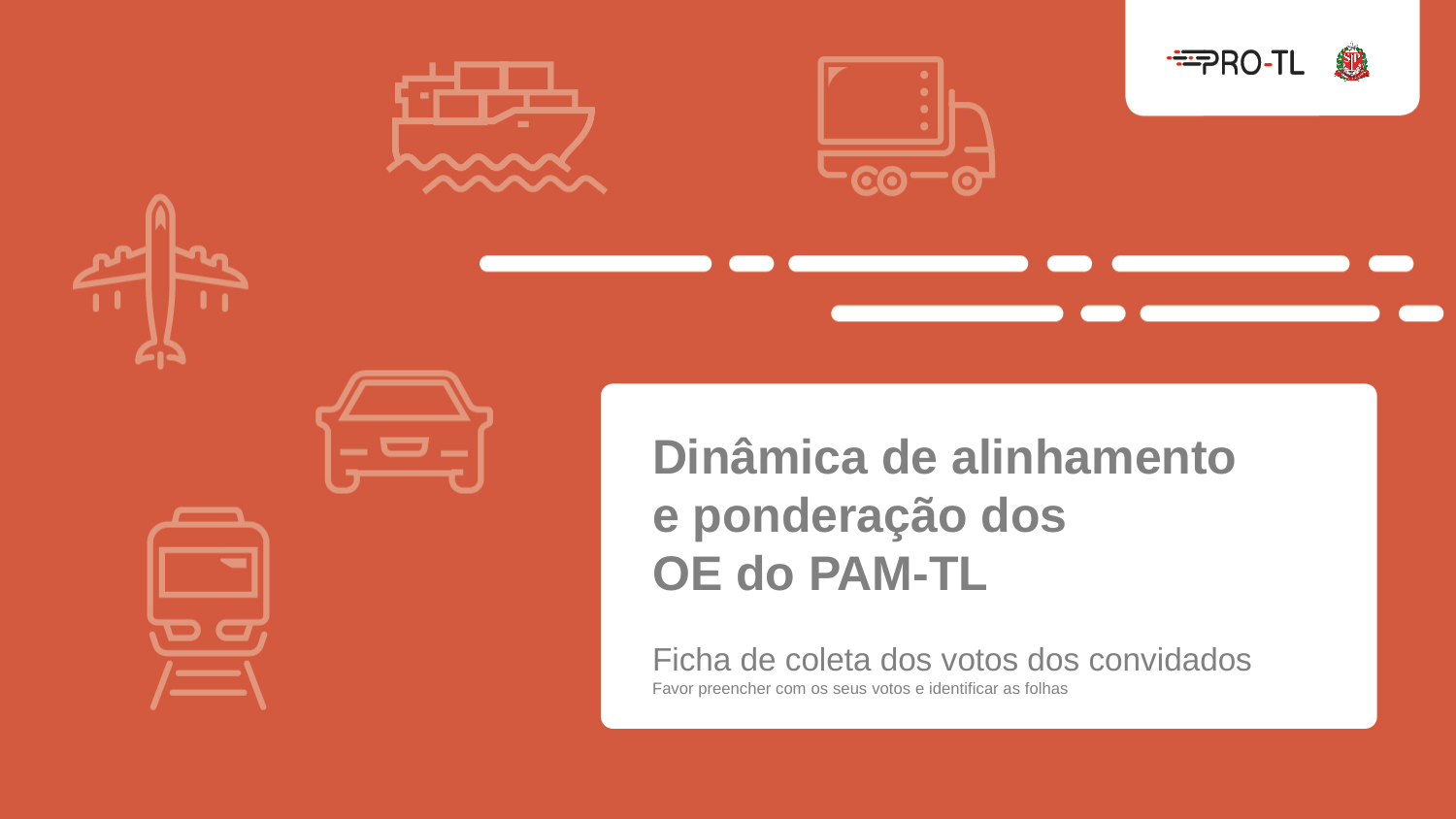

Dinâmica de alinhamento
e ponderação dos
OE do PAM-TL
Ficha de coleta dos votos dos convidados
Favor preencher com os seus votos e identificar as folhas